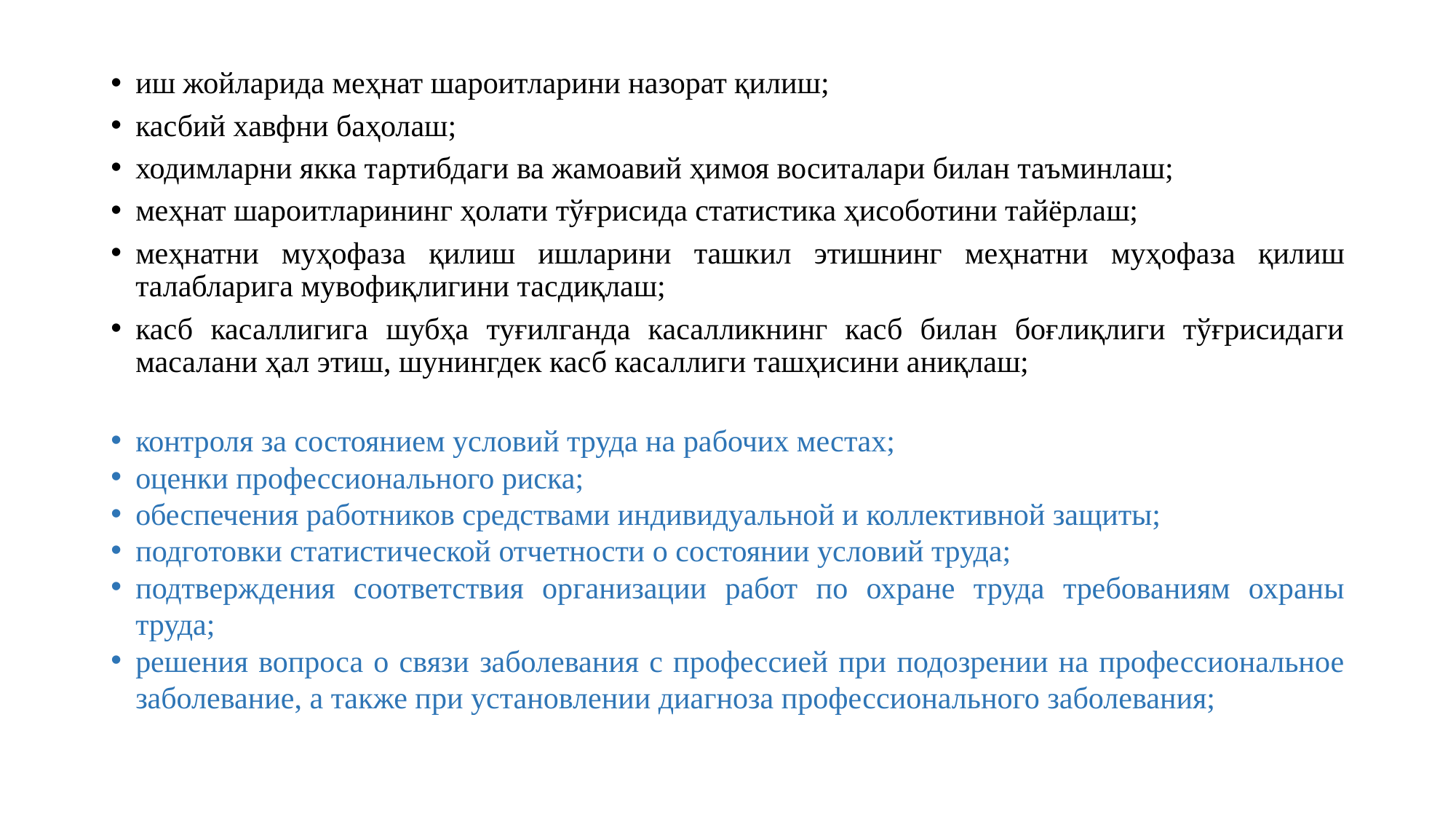

иш жойларида меҳнат шароитларини назорат қилиш;
касбий хавфни баҳолаш;
ходимларни якка тартибдаги ва жамоавий ҳимоя воситалари билан таъминлаш;
меҳнат шароитларининг ҳолати тўғрисида статистика ҳисоботини тайёрлаш;
меҳнатни муҳофаза қилиш ишларини ташкил этишнинг меҳнатни муҳофаза қилиш талабларига мувофиқлигини тасдиқлаш;
касб касаллигига шубҳа туғилганда касалликнинг касб билан боғлиқлиги тўғрисидаги масалани ҳал этиш, шунингдек касб касаллиги ташҳисини аниқлаш;

контроля за состоянием условий труда на рабочих местах;
оценки профессионального риска;
обеспечения работников средствами индивидуальной и коллективной защиты;
подготовки статистической отчетности о состоянии условий труда;
подтверждения соответствия организации работ по охране труда требованиям охраны труда;
решения вопроса о связи заболевания с профессией при подозрении на профессиональное заболевание, а также при установлении диагноза профессионального заболевания;